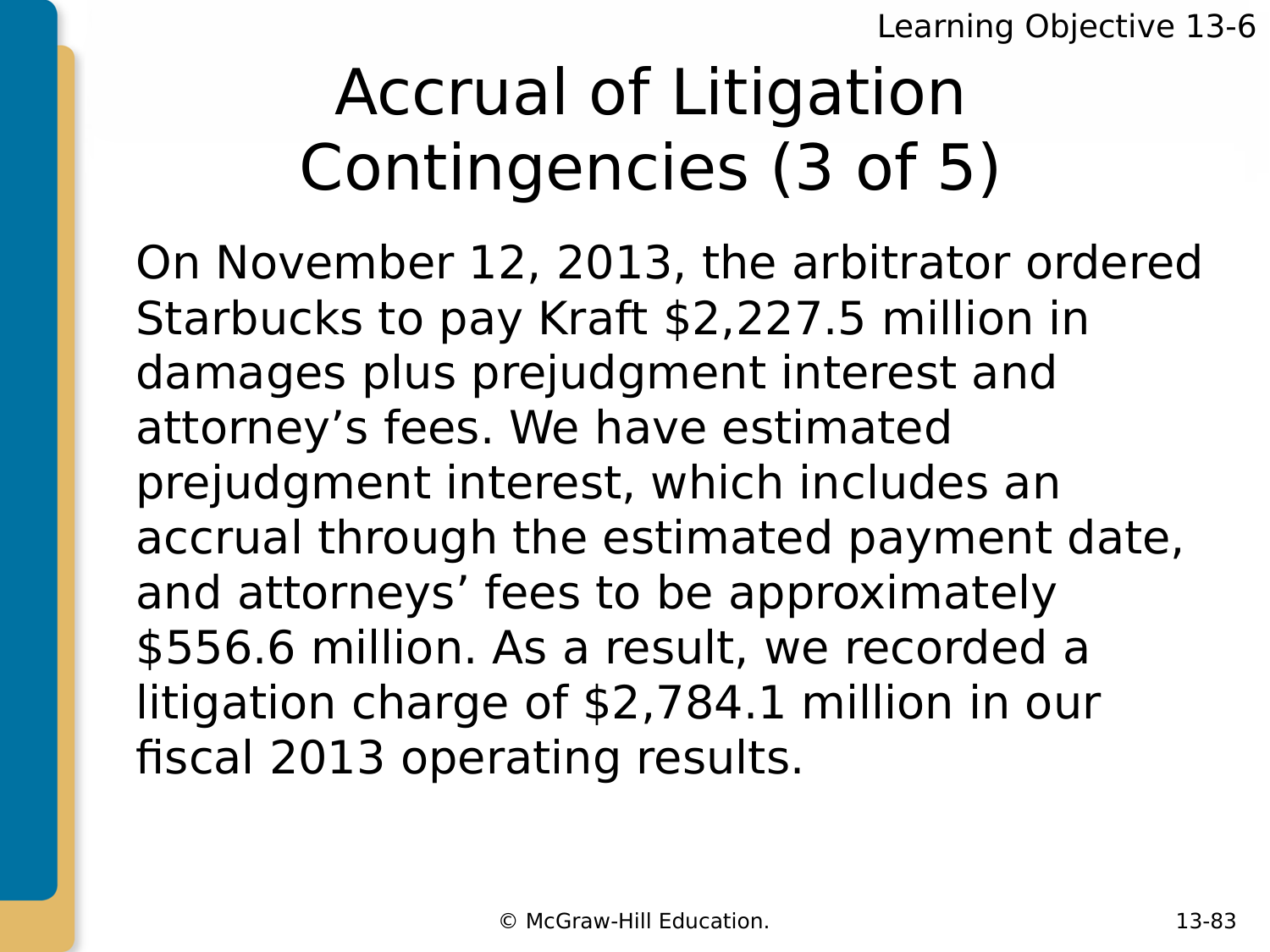

Learning Objective 13-6
# Accrual of Litigation Contingencies (3 of 5)
On November 12, 2013, the arbitrator ordered Starbucks to pay Kraft $2,227.5 million in damages plus prejudgment interest and attorney’s fees. We have estimated prejudgment interest, which includes an accrual through the estimated payment date, and attorneys’ fees to be approximately $556.6 million. As a result, we recorded a litigation charge of $2,784.1 million in our fiscal 2013 operating results.